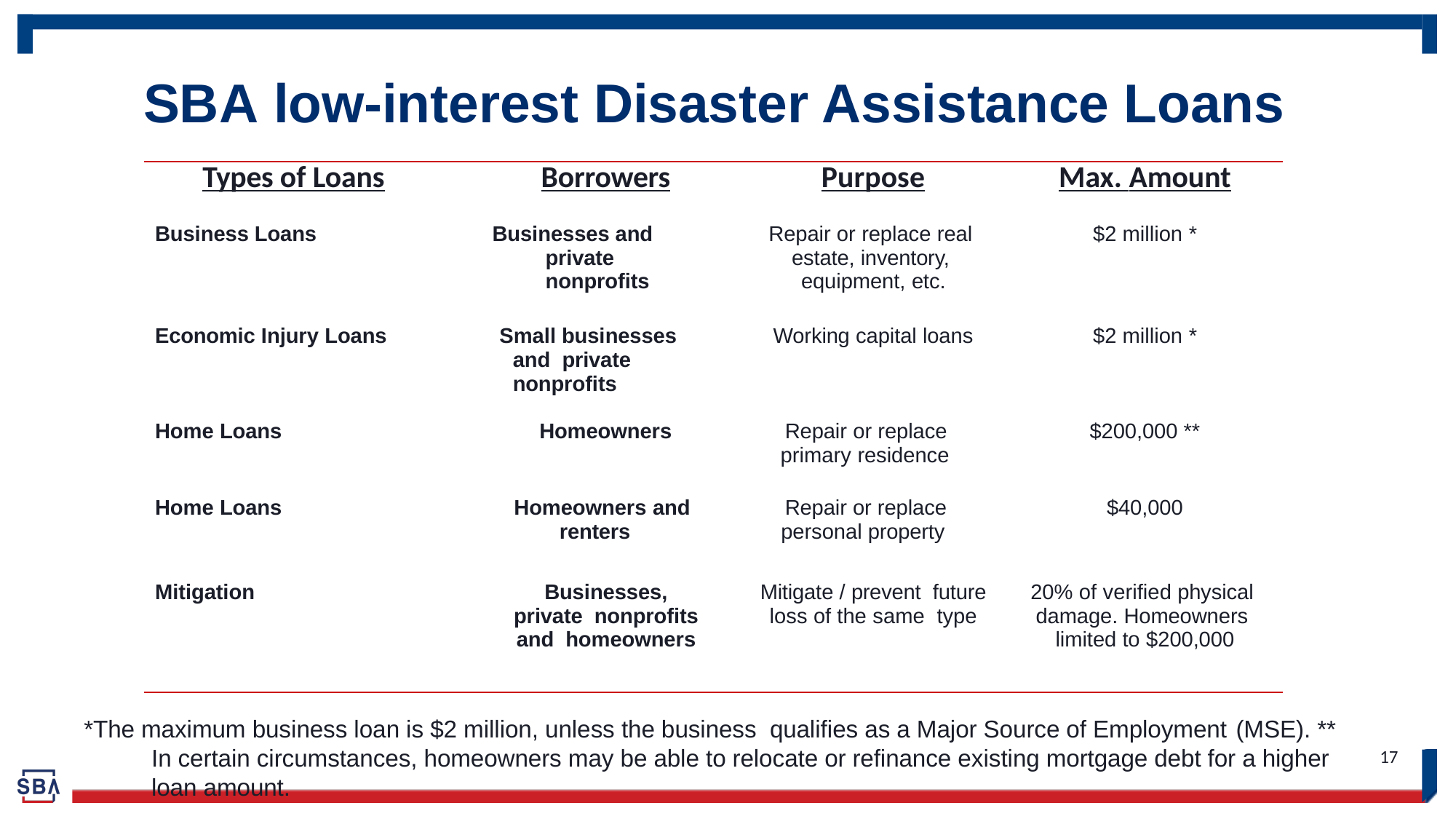

# SBA low-interest Disaster Assistance Loans
| Types of Loans | Borrowers | Purpose | Max. Amount |
| --- | --- | --- | --- |
| Business Loans | Businesses and private nonprofits | Repair or replace real estate, inventory, equipment, etc. | $2 million \* |
| Economic Injury Loans | Small businesses and private nonprofits | Working capital loans | $2 million \* |
| Home Loans | Homeowners | Repair or replace primary residence | $200,000 \*\* |
| Home Loans | Homeowners and renters | Repair or replace personal property | $40,000 |
| Mitigation | Businesses, private nonprofits and homeowners | Mitigate / prevent future loss of the same type | 20% of verified physical damage. Homeowners limited to $200,000 |
*The maximum business loan is $2 million, unless the business  qualifies as a Major Source of Employment (MSE). ** In certain circumstances, homeowners may be able to relocate or refinance existing mortgage debt for a higher loan amount.
17
17